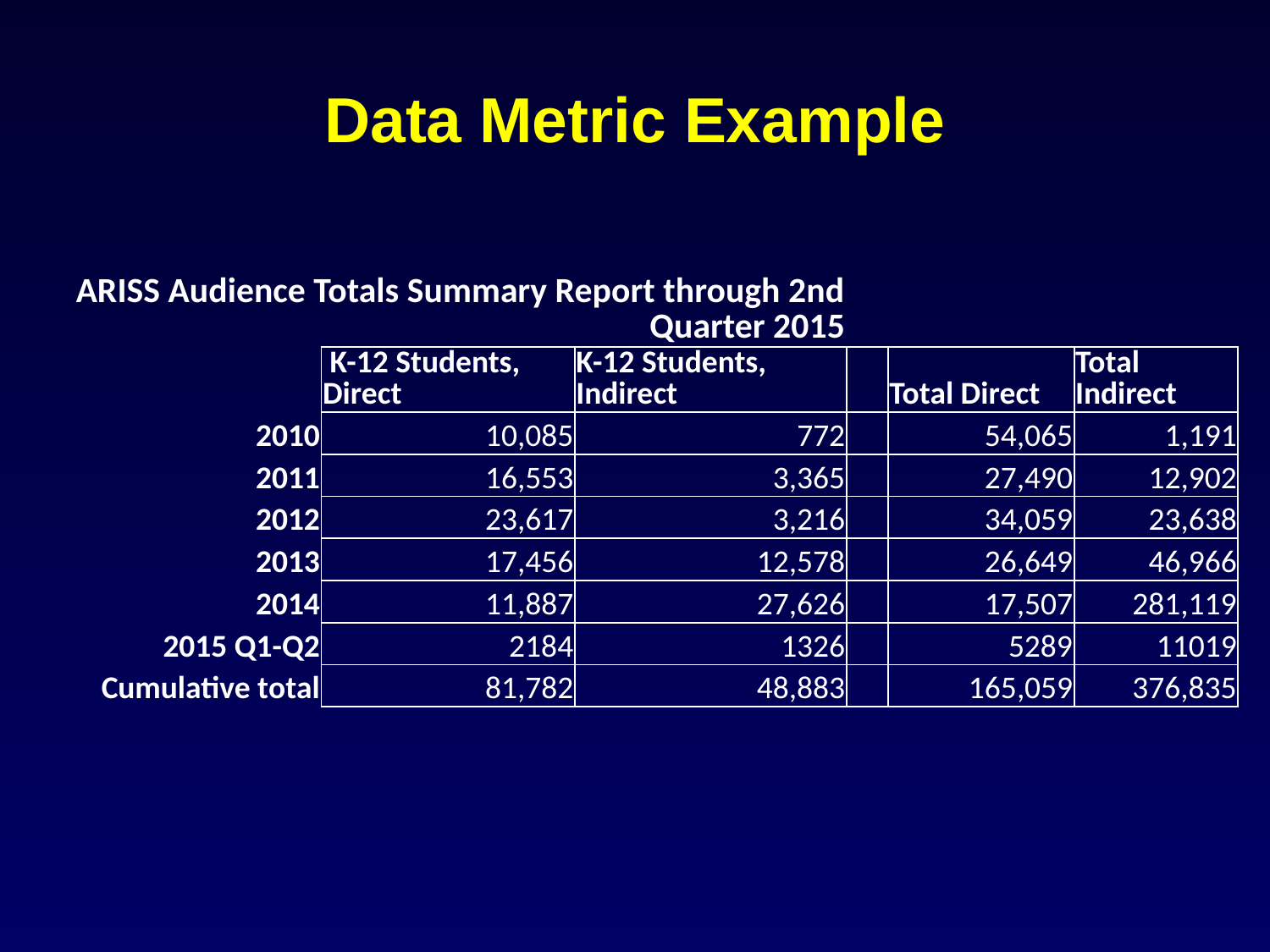

# Data Metric Example
| ARISS Audience Totals Summary Report through 2nd Quarter 2015 |  |  |  |  |  |
| --- | --- | --- | --- | --- | --- |
|  | K-12 Students, Direct | K-12 Students, Indirect |  | Total Direct | Total Indirect |
| 2010 | 10,085 | 772 |  | 54,065 | 1,191 |
| 2011 | 16,553 | 3,365 |  | 27,490 | 12,902 |
| 2012 | 23,617 | 3,216 |  | 34,059 | 23,638 |
| 2013 | 17,456 | 12,578 |  | 26,649 | 46,966 |
| 2014 | 11,887 | 27,626 |  | 17,507 | 281,119 |
| 2015 Q1-Q2 | 2184 | 1326 |  | 5289 | 11019 |
| Cumulative total | 81,782 | 48,883 |  | 165,059 | 376,835 |